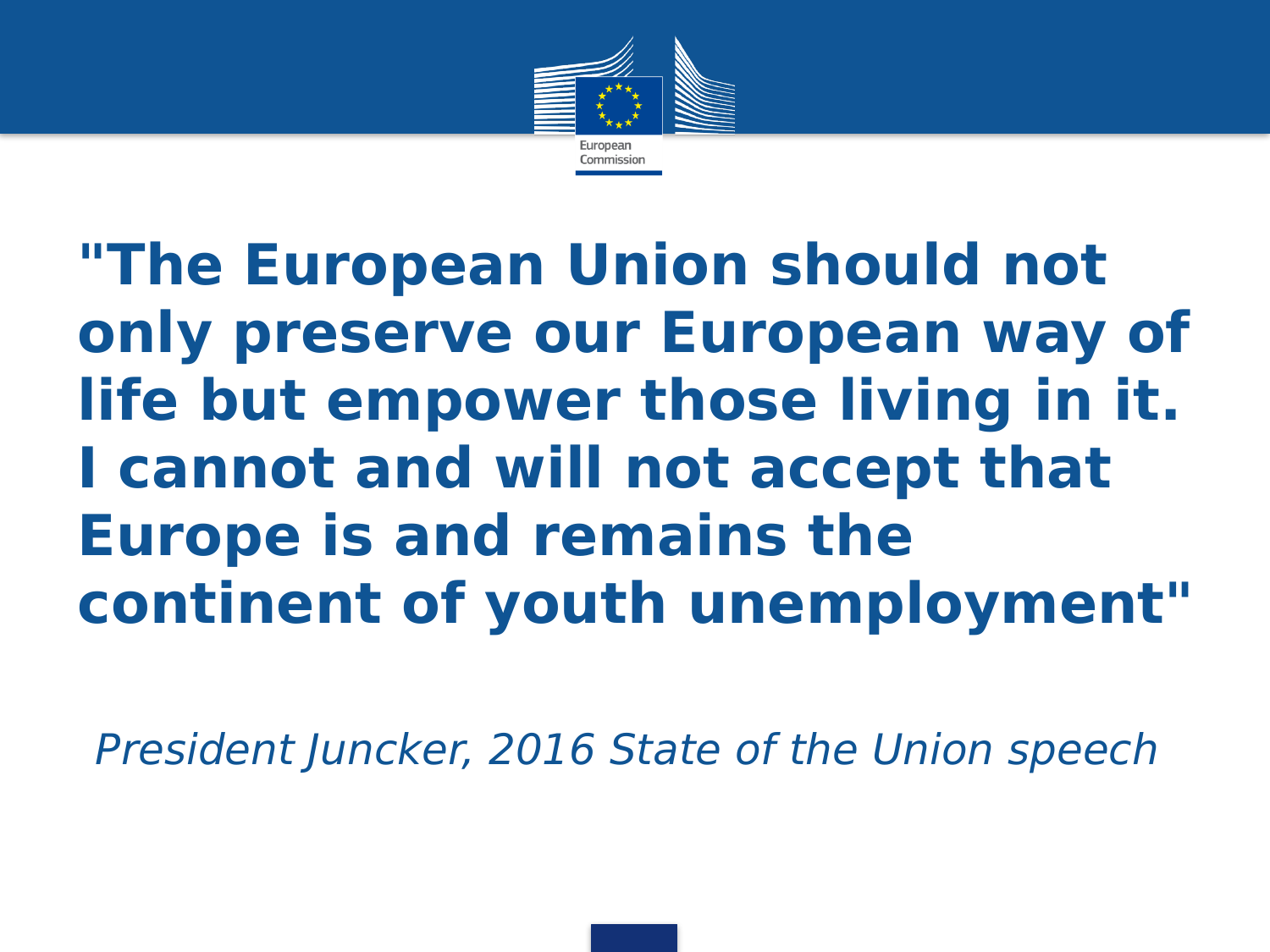

# "The European Union should not only preserve our European way of life but empower those living in it. I cannot and will not accept that Europe is and remains the continent of youth unemployment"
President Juncker, 2016 State of the Union speech